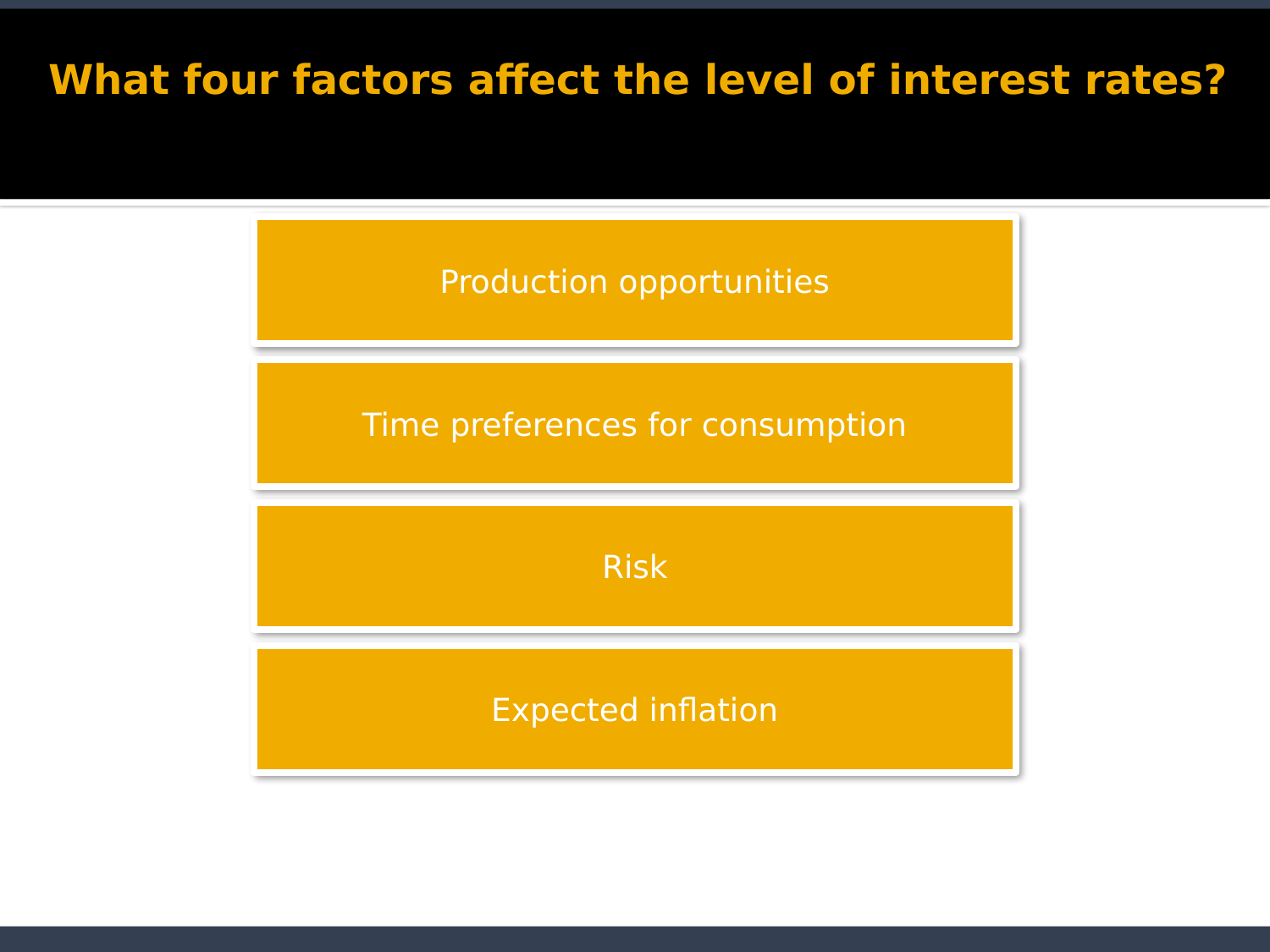

# What four factors affect the level of interest rates?
Production opportunities
Time preferences for consumption
Risk
Expected inflation